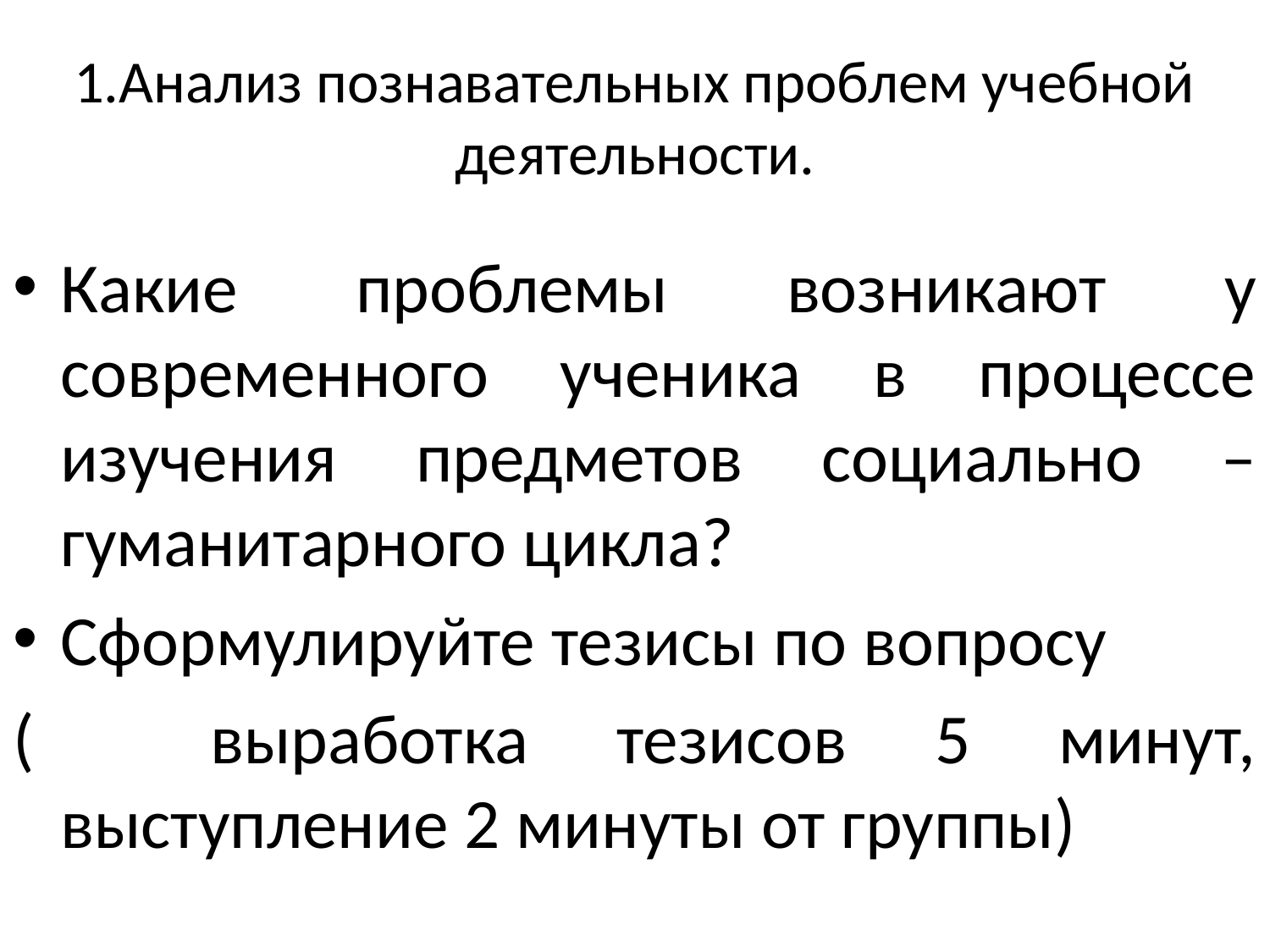

# 1.Анализ познавательных проблем учебной деятельности.
Какие проблемы возникают у современного ученика в процессе изучения предметов социально – гуманитарного цикла?
Сформулируйте тезисы по вопросу
(  выработка тезисов 5 минут, выступление 2 минуты от группы)